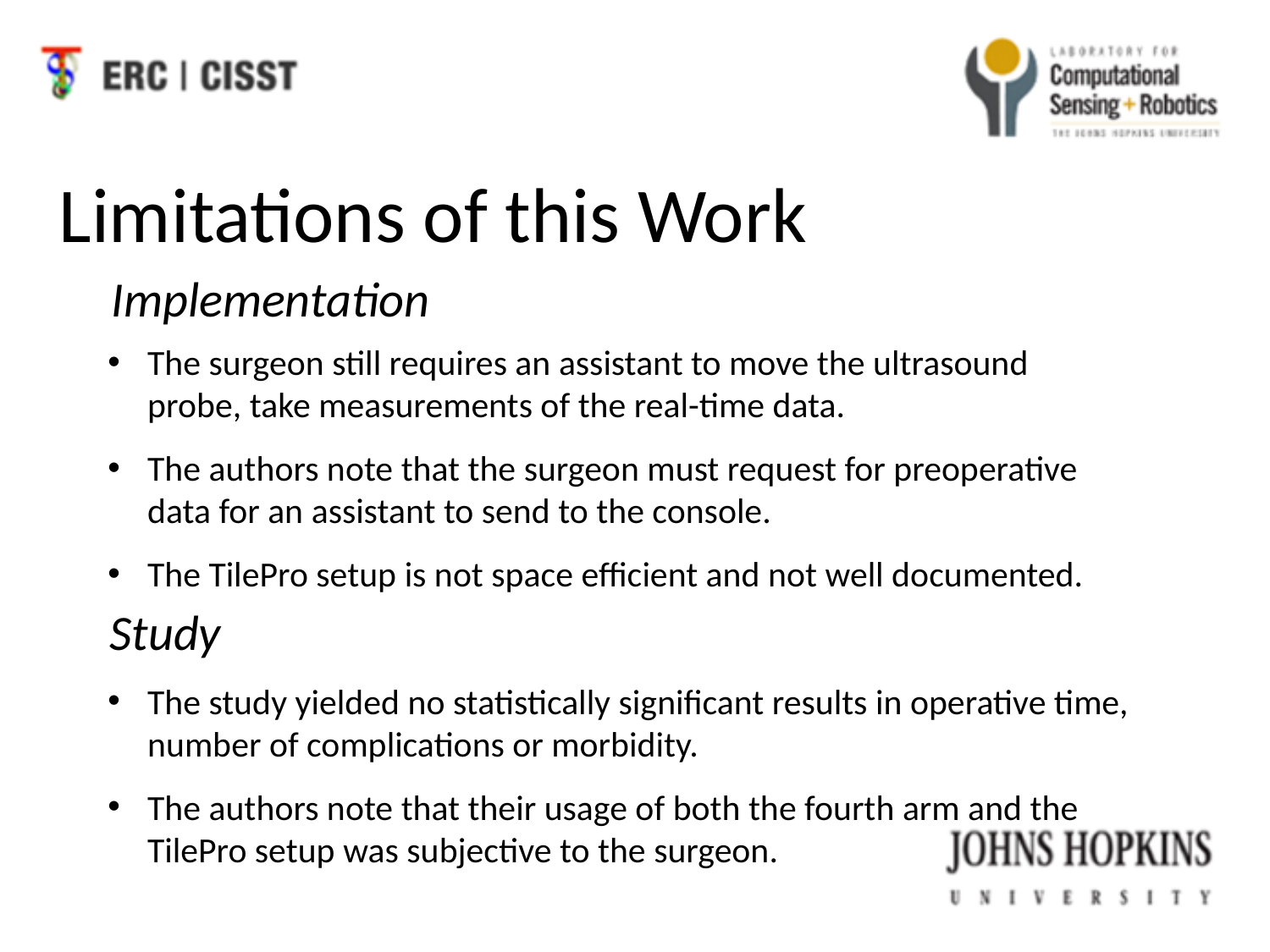

Limitations of this Work
Implementation
The surgeon still requires an assistant to move the ultrasound probe, take measurements of the real-time data.
The authors note that the surgeon must request for preoperative data for an assistant to send to the console.
The TilePro setup is not space efficient and not well documented.
Study
The study yielded no statistically significant results in operative time, number of complications or morbidity.
The authors note that their usage of both the fourth arm and the TilePro setup was subjective to the surgeon.